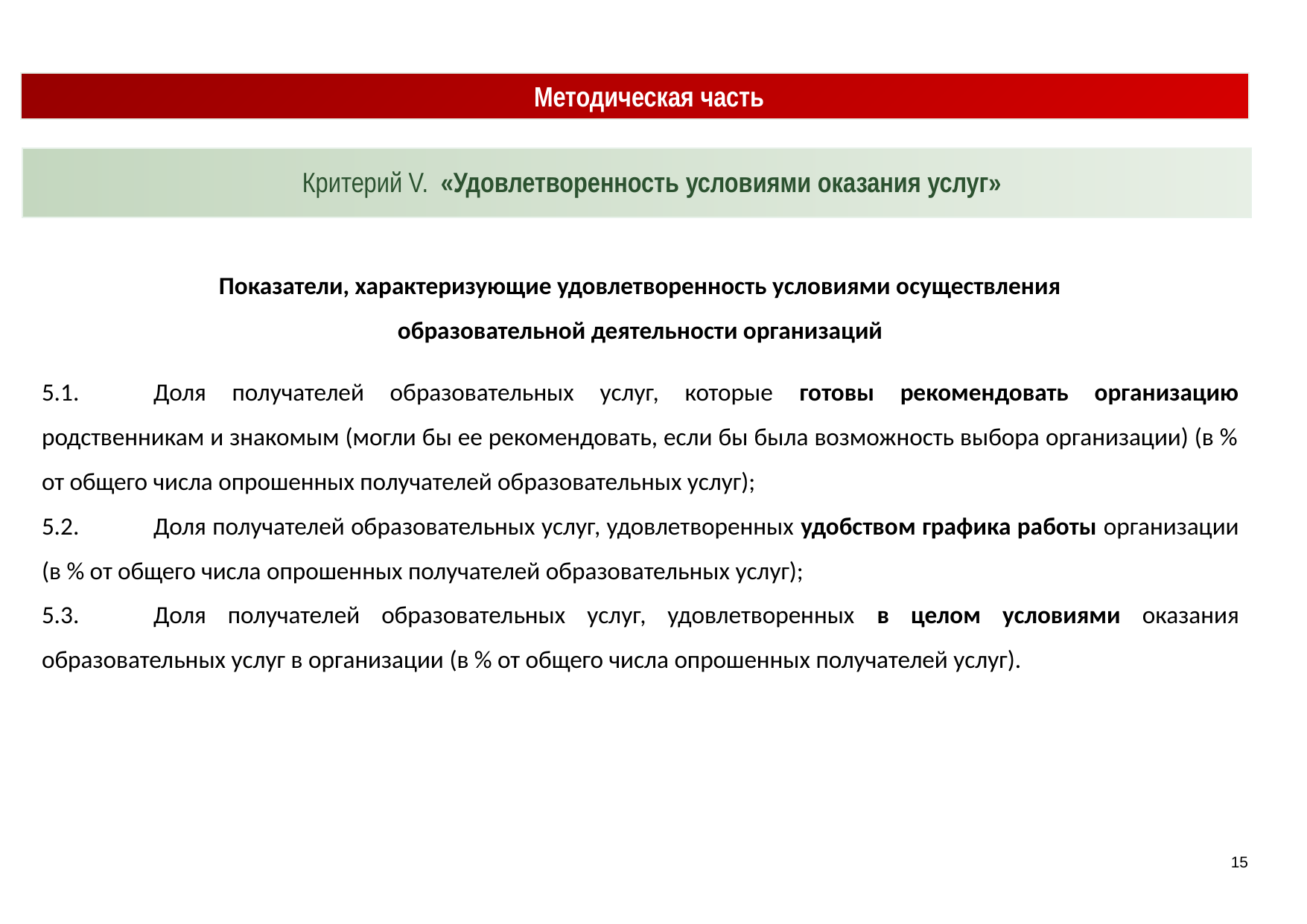

Методическая часть

Критерий V.  «Удовлетворенность условиями оказания услуг»
Показатели, характеризующие удовлетворенность условиями осуществления
образовательной деятельности организаций
5.1.	Доля получателей образовательных услуг, которые готовы рекомендовать организацию родственникам и знакомым (могли бы ее рекомендовать, если бы была возможность выбора организации) (в % от общего числа опрошенных получателей образовательных услуг);
5.2.	Доля получателей образовательных услуг, удовлетворенных удобством графика работы организации (в % от общего числа опрошенных получателей образовательных услуг);
5.3.	Доля получателей образовательных услуг, удовлетворенных в целом условиями оказания образовательных услуг в организации (в % от общего числа опрошенных получателей услуг).
15